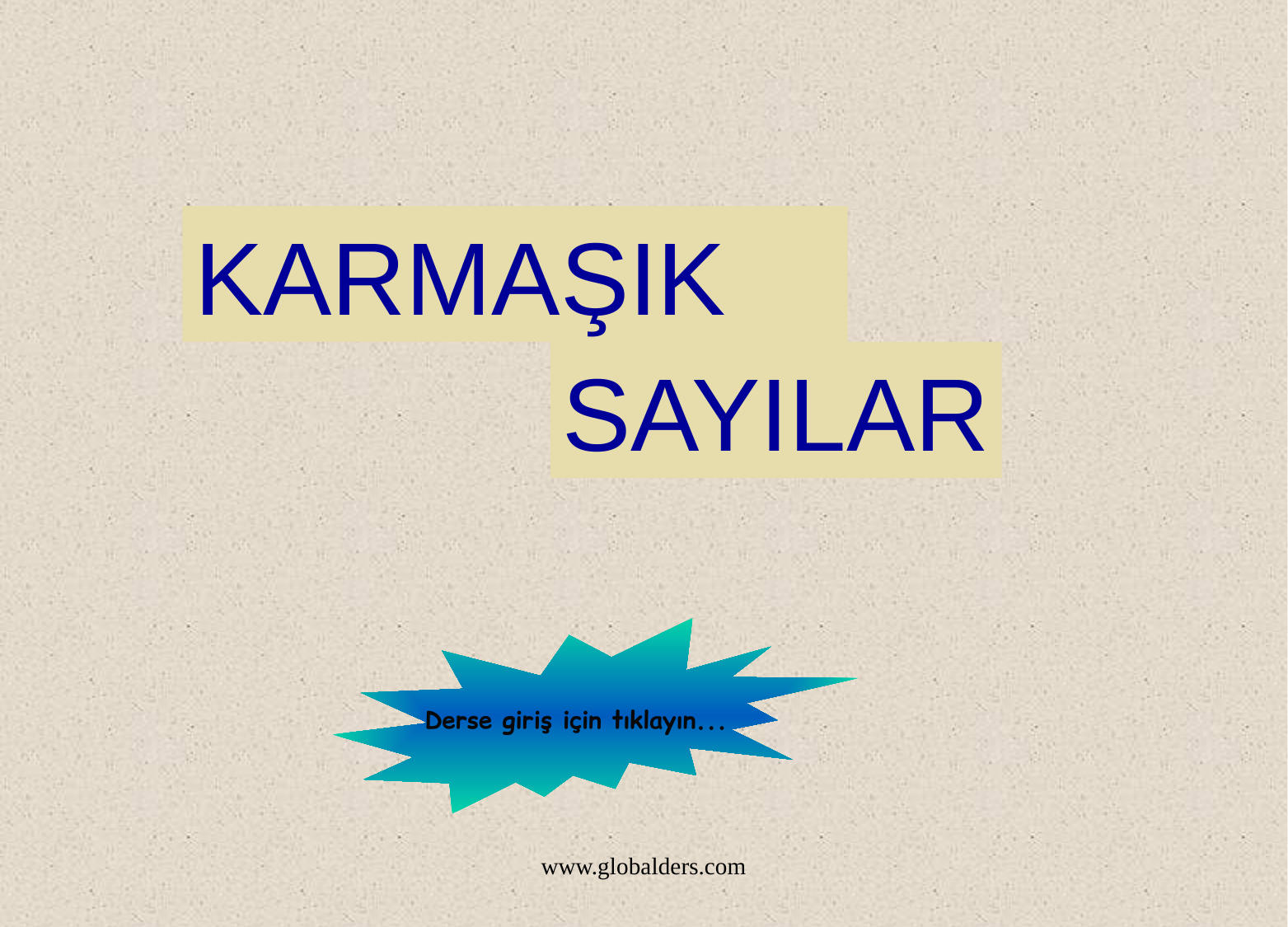

KARMAŞIK
SAYILAR
Derse giriş için tıklayın...
www.globalders.com